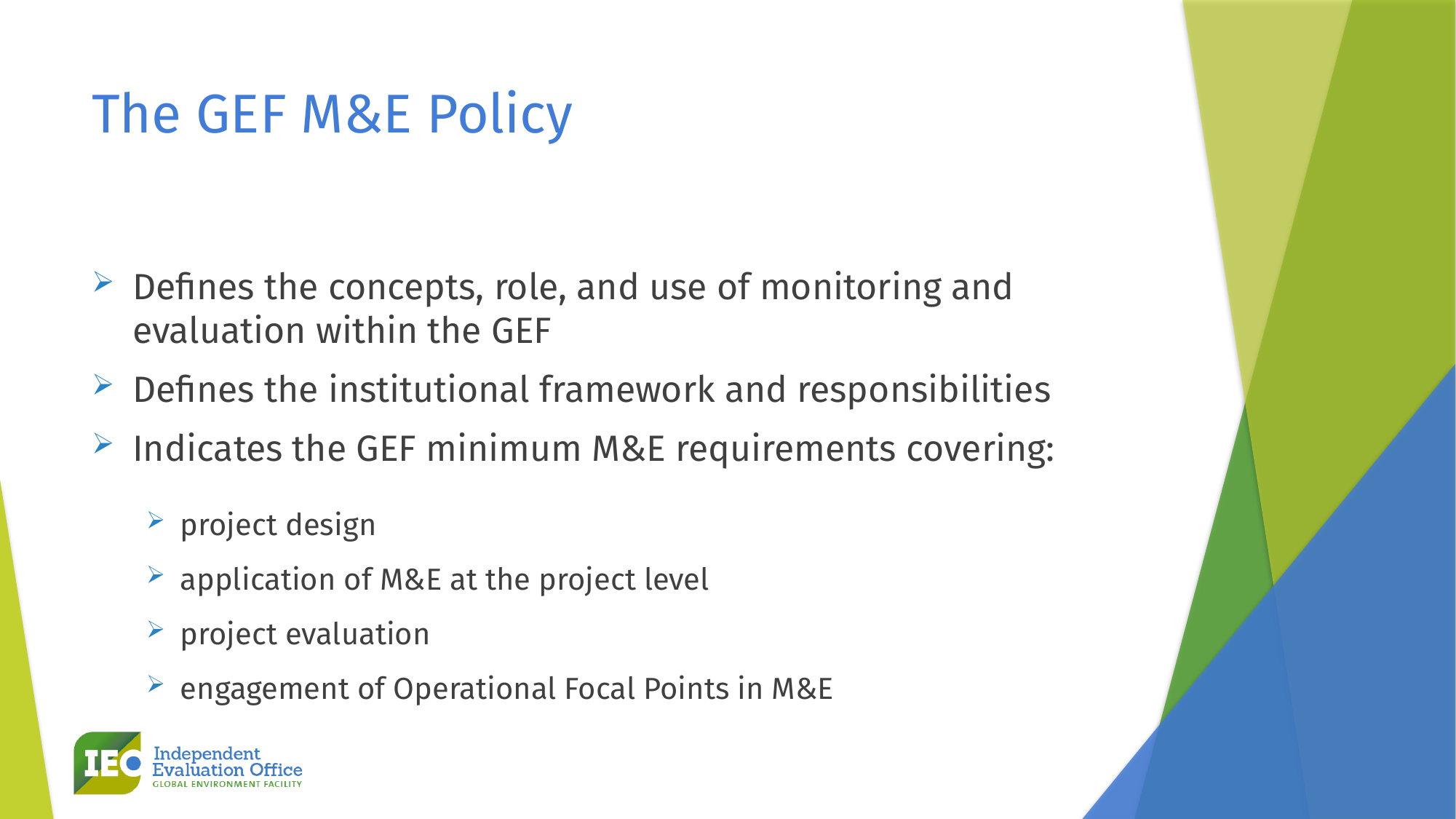

# The GEF M&E Policy
Defines the concepts, role, and use of monitoring and evaluation within the GEF
Defines the institutional framework and responsibilities
Indicates the GEF minimum M&E requirements covering:
project design
application of M&E at the project level
project evaluation
engagement of Operational Focal Points in M&E